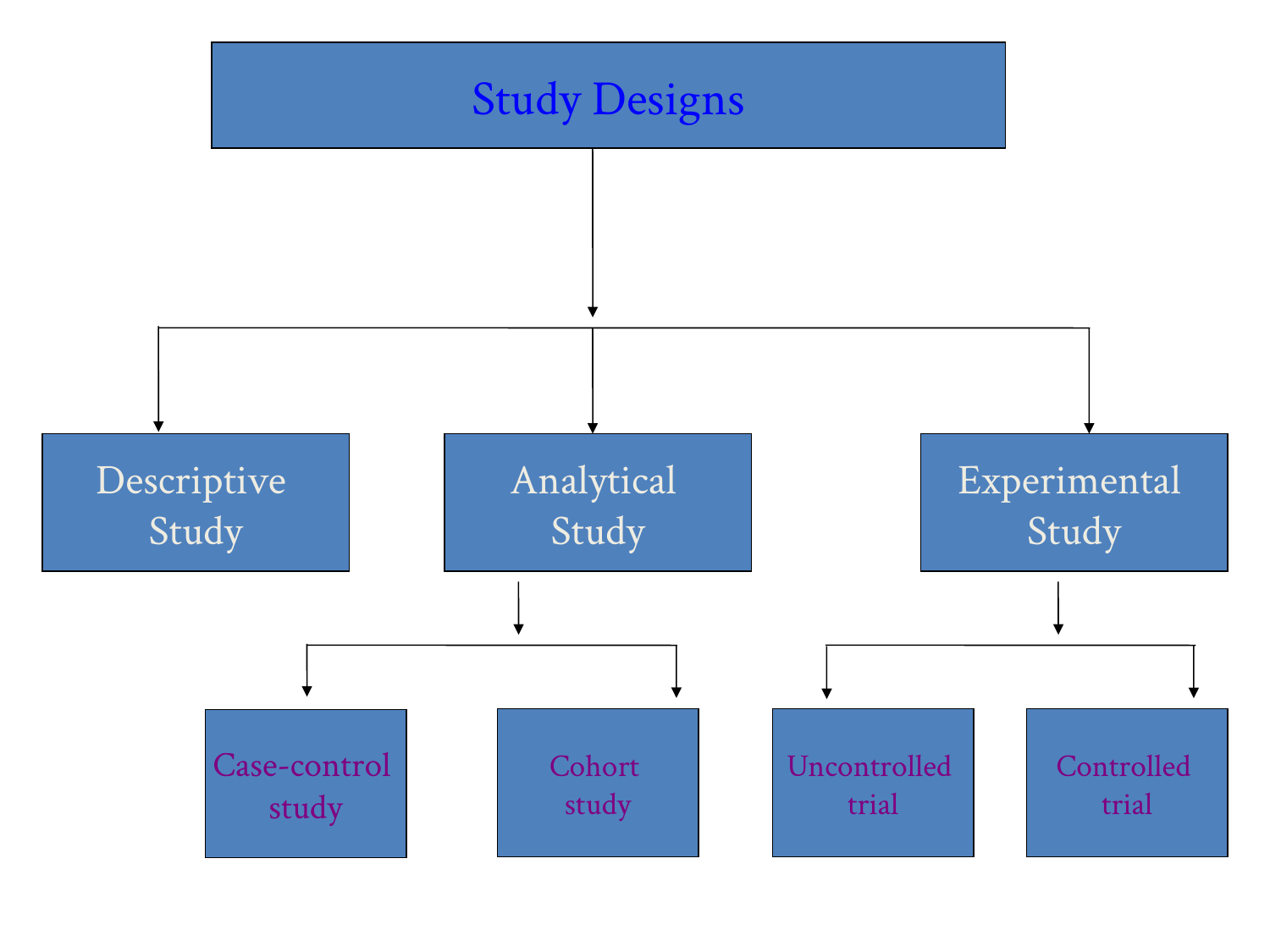

Study Designs

Descriptive
Study
Analytical
Study
Experimental
Study

Cohort
study

Uncontrolled
trial

Controlled
trial
Case-control
study